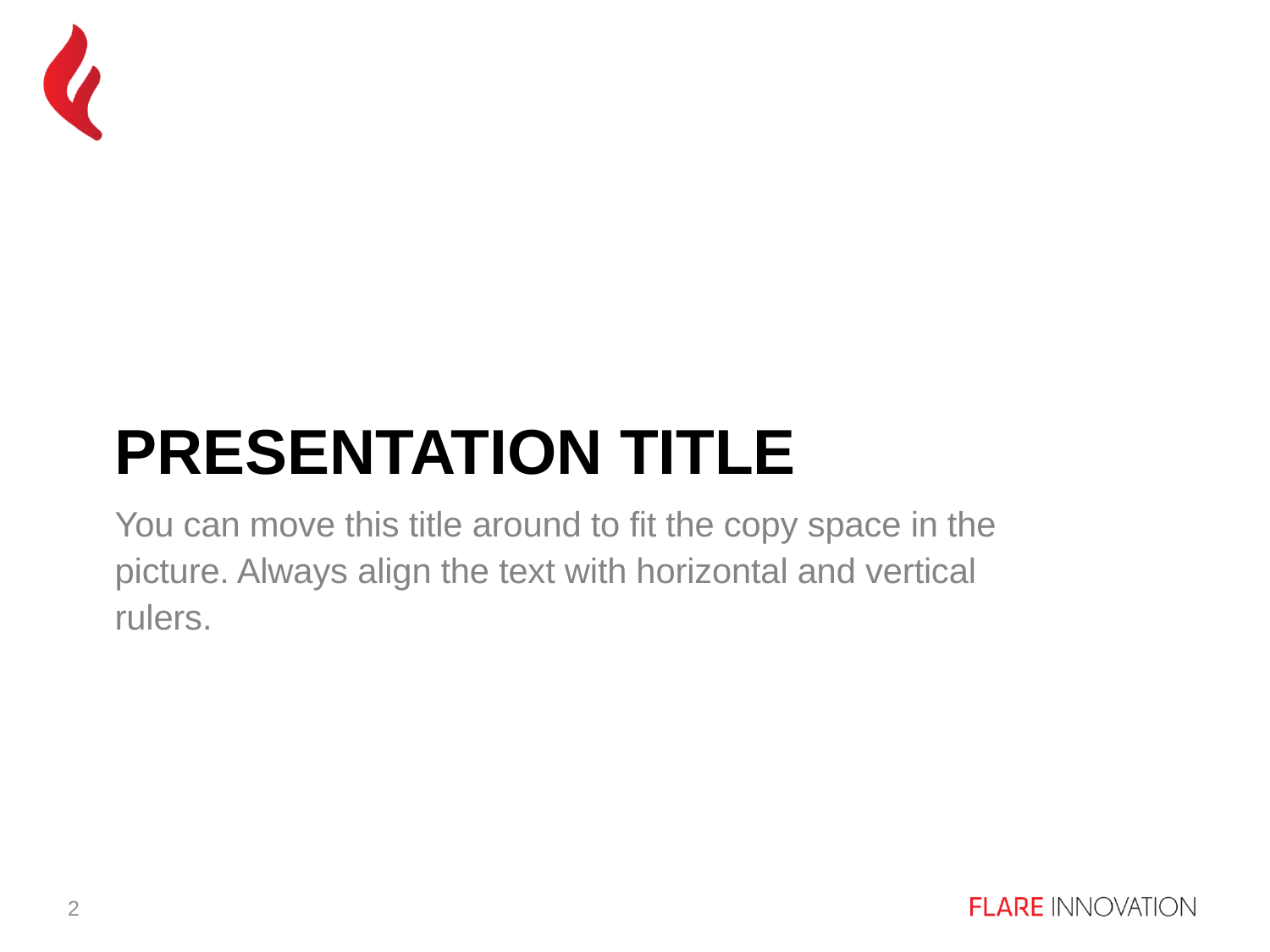

# Presentation title
You can move this title around to fit the copy space in the picture. Always align the text with horizontal and vertical rulers.
2